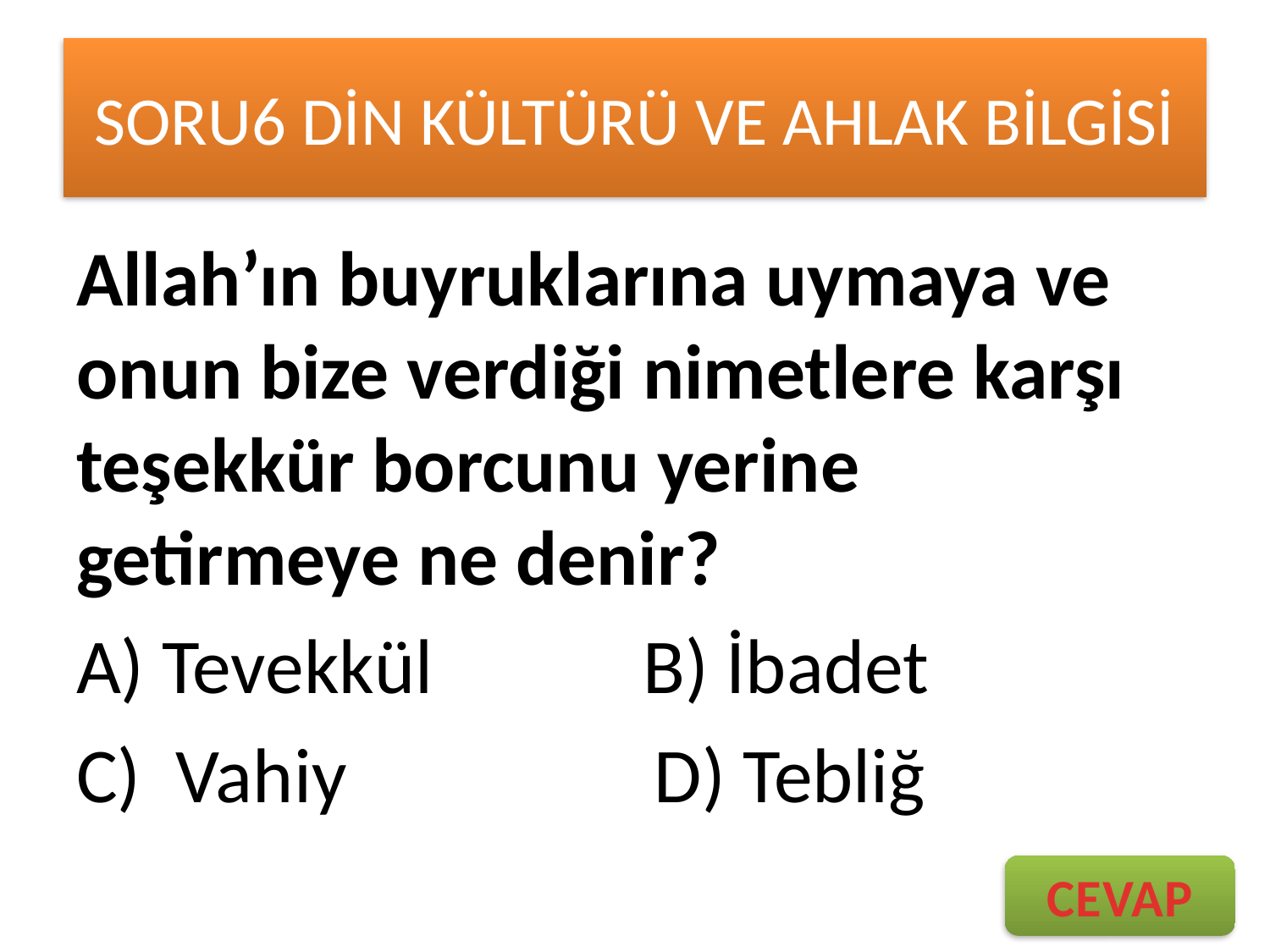

# SORU6 DİN KÜLTÜRÜ VE AHLAK BİLGİSİ
Allah’ın buyruklarına uymaya ve onun bize verdiği nimetlere karşı teşekkür borcunu yerine getirmeye ne denir?
A) Tevekkül            B) İbadet
C)  Vahiy       	    D) Tebliğ

CEVAP